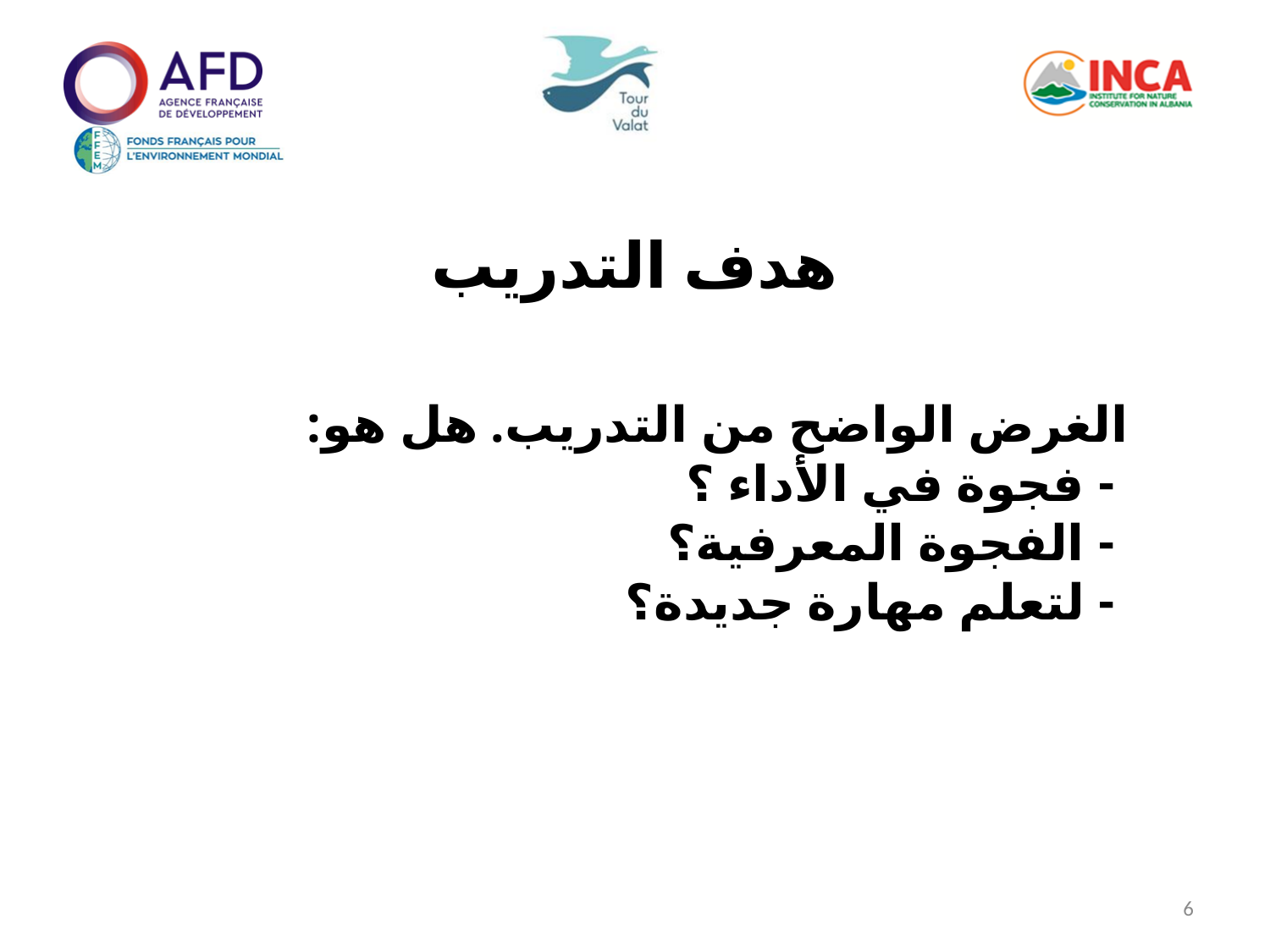

هدف التدريب
الغرض الواضح من التدريب. هل هو:
 - فجوة في الأداء ؟
 - الفجوة المعرفية؟
 - لتعلم مهارة جديدة؟
6